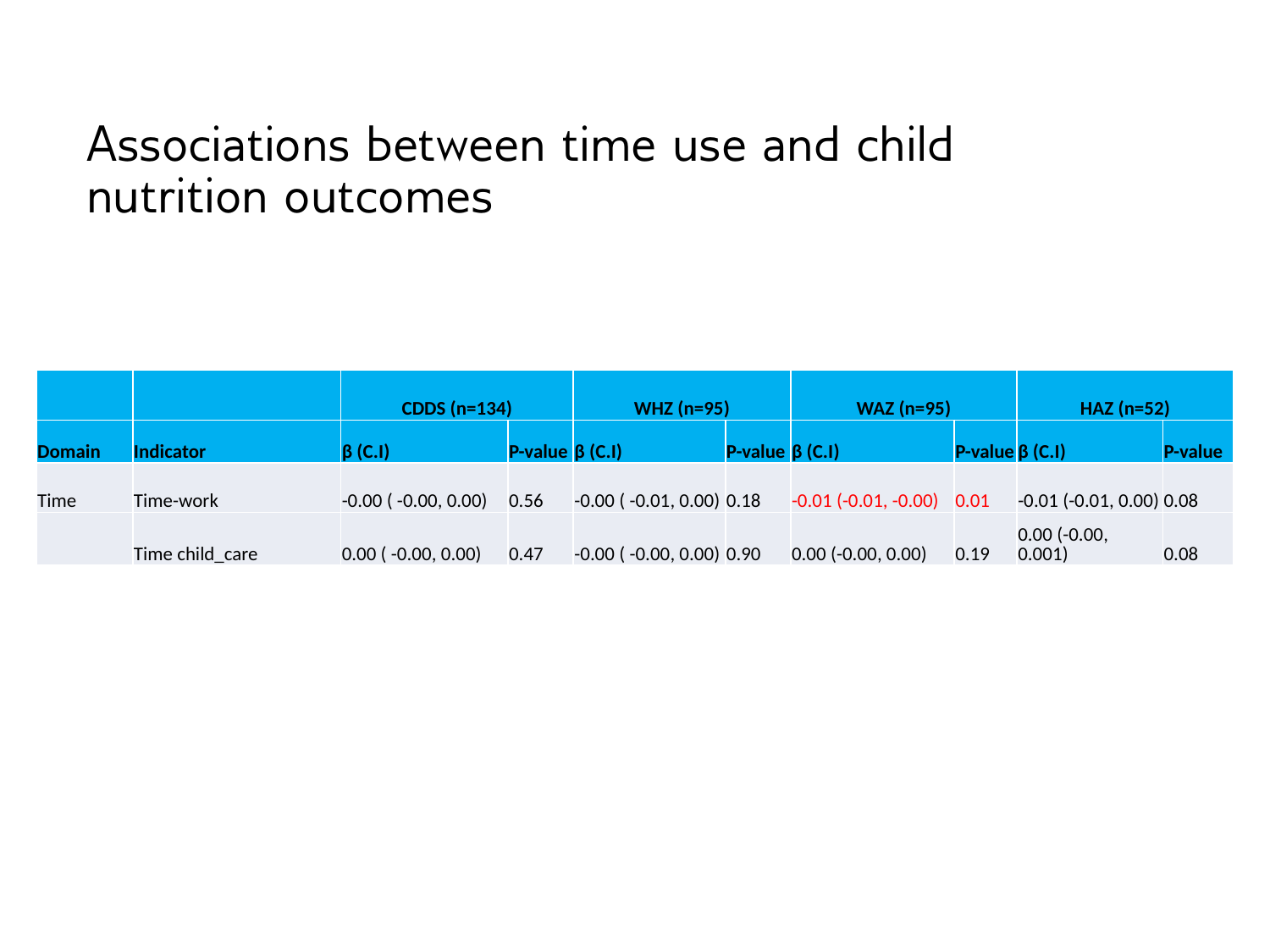

Associations between time use and child nutrition outcomes
|  |  | CDDS (n=134) |  | WHZ (n=95) |  | WAZ (n=95) |  | HAZ (n=52) |  |
| --- | --- | --- | --- | --- | --- | --- | --- | --- | --- |
| Domain | Indicator | β (C.I) | P-value | β (C.I) | P-value | β (C.I) | P-value | β (C.I) | P-value |
| Time | Time-work | -0.00 ( -0.00, 0.00) | 0.56 | -0.00 ( -0.01, 0.00) | 0.18 | -0.01 (-0.01, -0.00) | 0.01 | -0.01 (-0.01, 0.00) | 0.08 |
|  | Time child\_care | 0.00 ( -0.00, 0.00) | 0.47 | -0.00 ( -0.00, 0.00) | 0.90 | 0.00 (-0.00, 0.00) | 0.19 | 0.00 (-0.00, 0.001) | 0.08 |